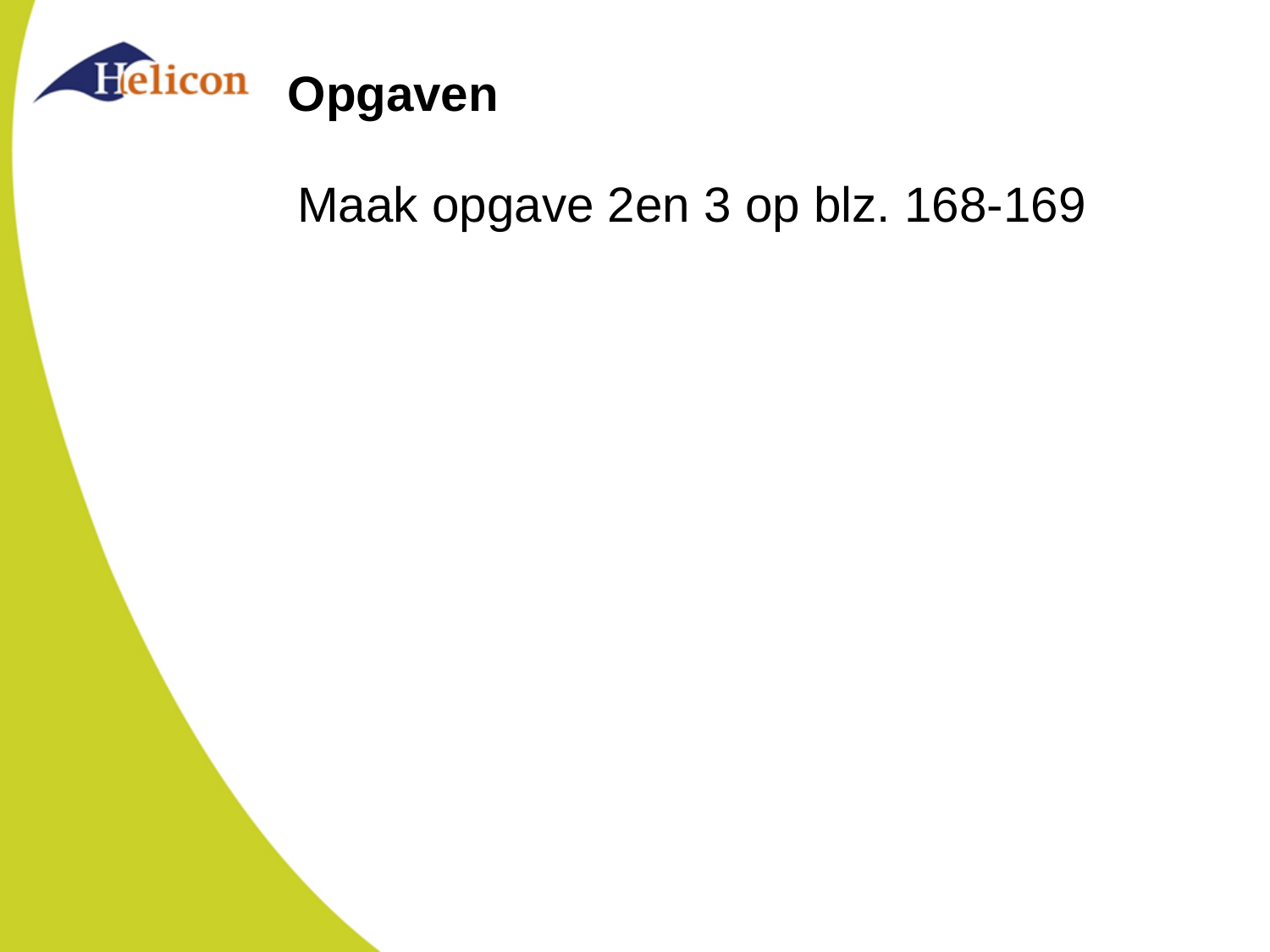

# Opgaven
Maak opgave 2en 3 op blz. 168-169